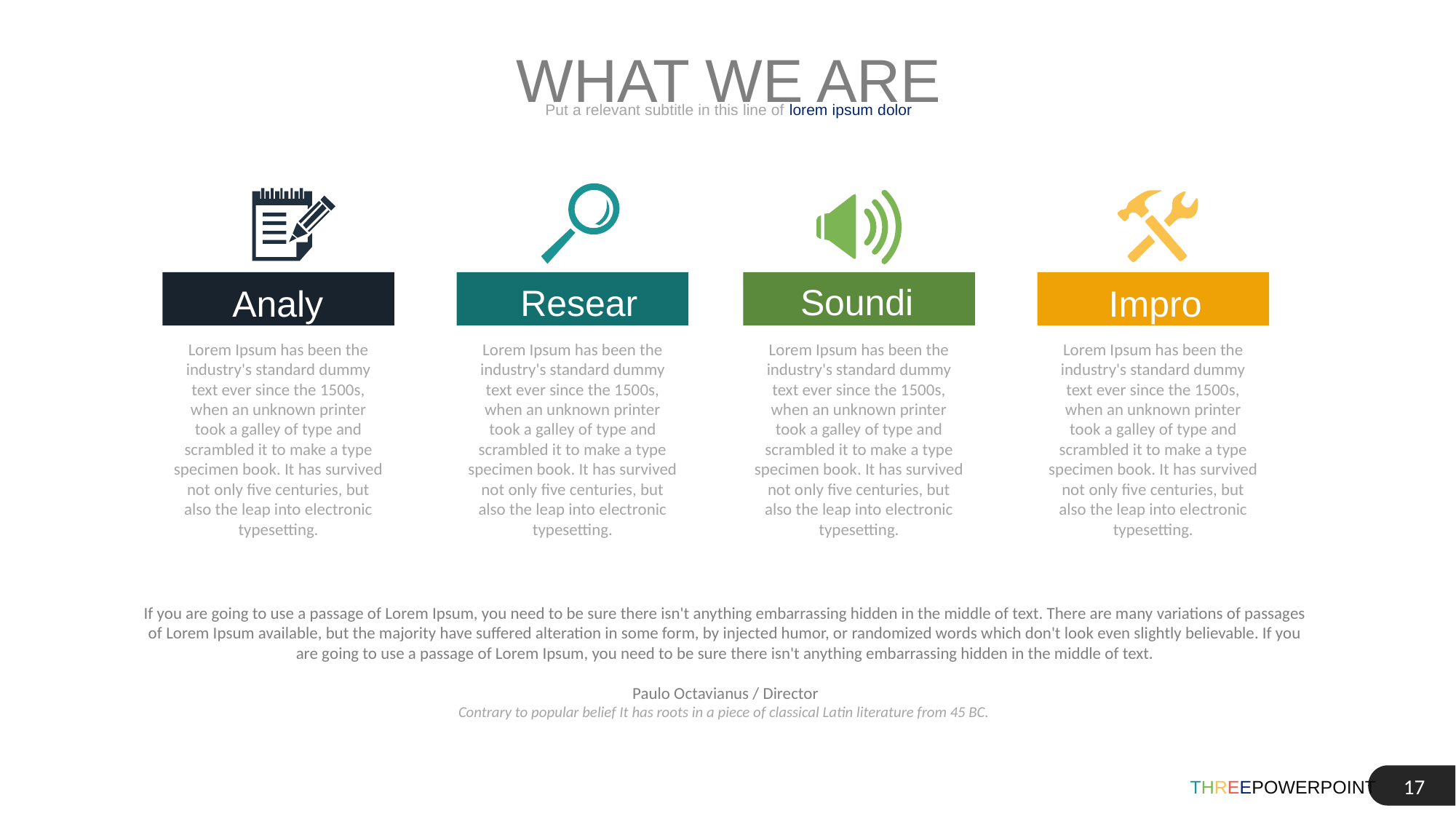

WHAT WE ARE
Put a relevant subtitle in this line of lorem ipsum dolor

Sounding
Research
Analyze
Improve
Lorem Ipsum has been the industry's standard dummy text ever since the 1500s, when an unknown printer took a galley of type and scrambled it to make a type specimen book. It has survived not only five centuries, but also the leap into electronic typesetting.
Lorem Ipsum has been the industry's standard dummy text ever since the 1500s, when an unknown printer took a galley of type and scrambled it to make a type specimen book. It has survived not only five centuries, but also the leap into electronic typesetting.
Lorem Ipsum has been the industry's standard dummy text ever since the 1500s, when an unknown printer took a galley of type and scrambled it to make a type specimen book. It has survived not only five centuries, but also the leap into electronic typesetting.
Lorem Ipsum has been the industry's standard dummy text ever since the 1500s, when an unknown printer took a galley of type and scrambled it to make a type specimen book. It has survived not only five centuries, but also the leap into electronic typesetting.
If you are going to use a passage of Lorem Ipsum, you need to be sure there isn't anything embarrassing hidden in the middle of text. There are many variations of passages of Lorem Ipsum available, but the majority have suffered alteration in some form, by injected humor, or randomized words which don't look even slightly believable. If you are going to use a passage of Lorem Ipsum, you need to be sure there isn't anything embarrassing hidden in the middle of text.

Paulo Octavianus / Director
Contrary to popular belief It has roots in a piece of classical Latin literature from 45 BC.
17